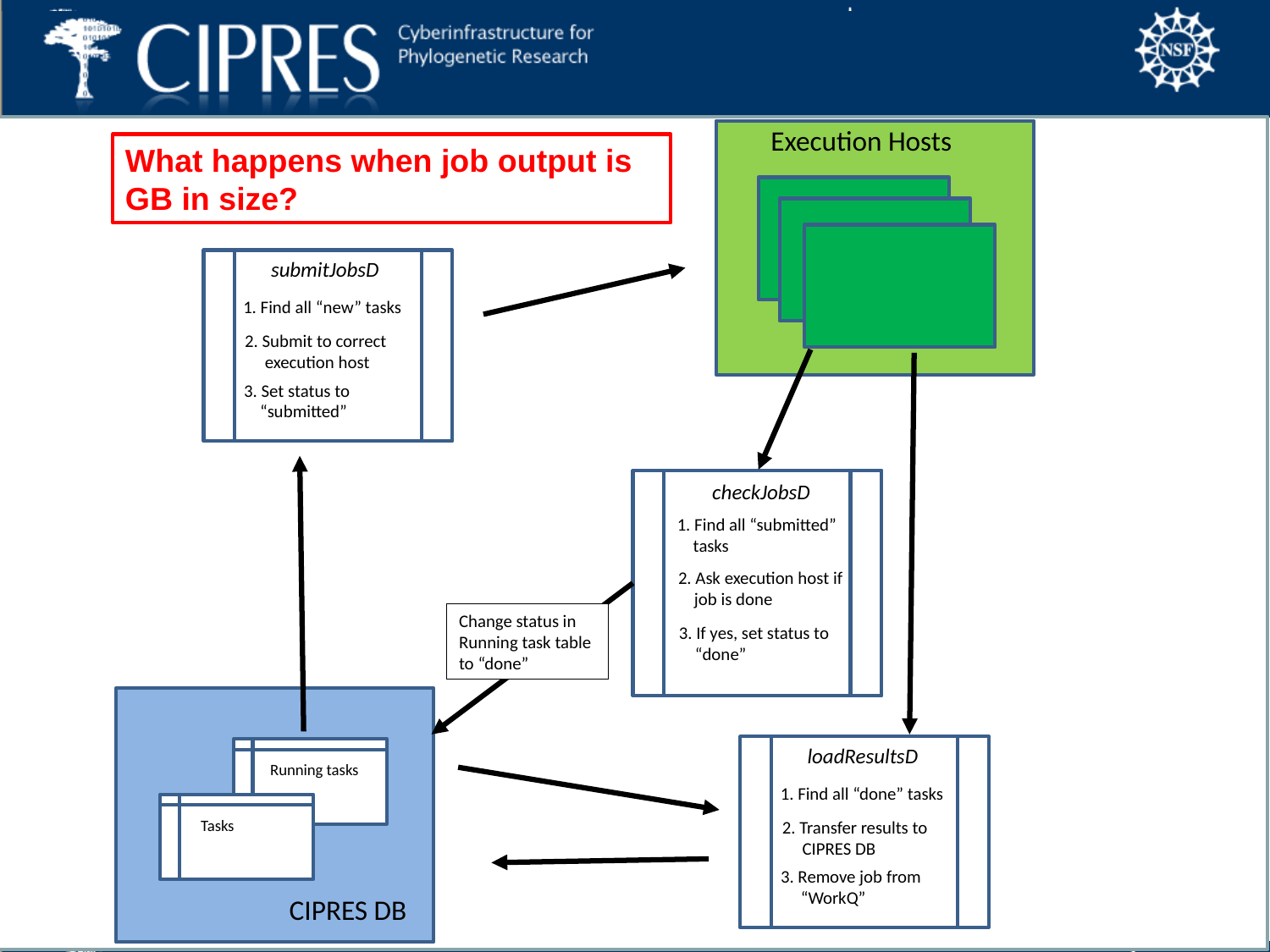

Execution Hosts

What happens when job output is GB in size?

curl, task is done

submitJobsD
1. Find all “new” tasks
2. Submit to correct
     execution host
3. Set status to
    “submitted”

checkJobsD
1. Find all “submitted”
    tasks
2. Ask execution host if
    job is done
3. If yes, set status to
    “done”
Change status in
Running task table
to “done”

loadResultsD
1. Find all “done” tasks
2. Transfer results to
     CIPRES DB
3. Remove job from
     “WorkQ”

Running tasks

Tasks
CIPRES DB